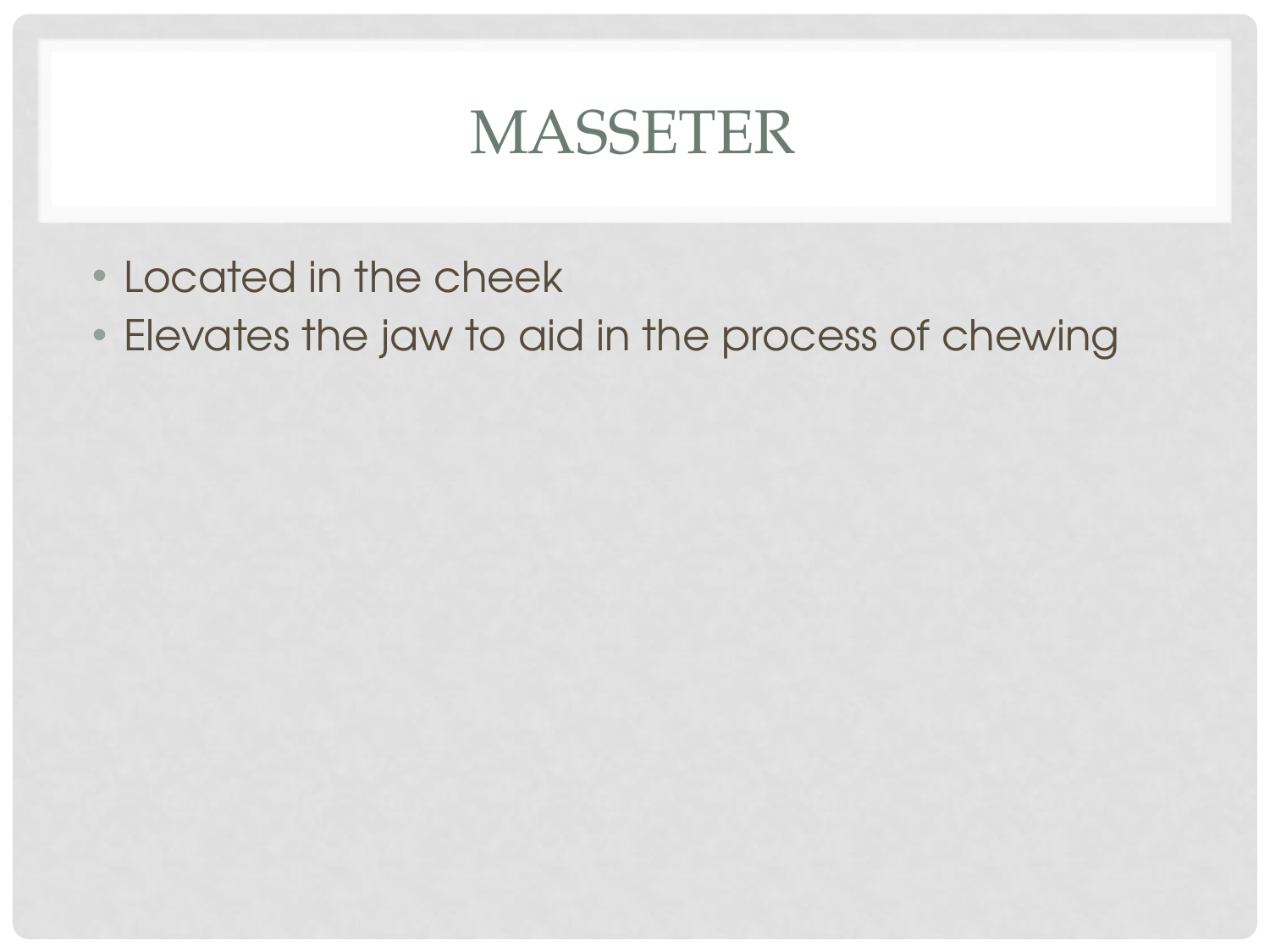

# Masseter
Located in the cheek
Elevates the jaw to aid in the process of chewing